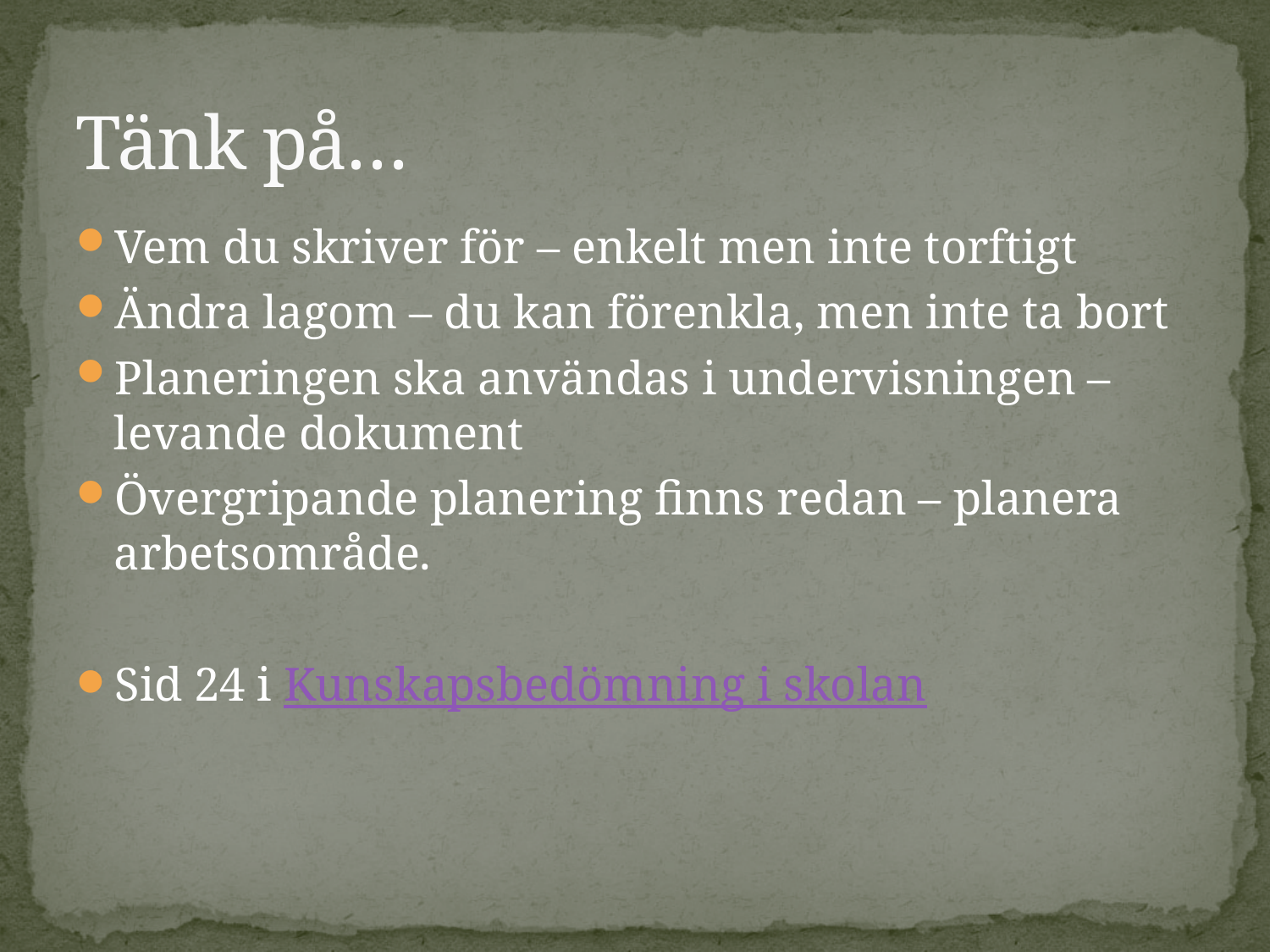

# Tänk på…
Vem du skriver för – enkelt men inte torftigt
Ändra lagom – du kan förenkla, men inte ta bort
Planeringen ska användas i undervisningen – levande dokument
Övergripande planering finns redan – planera arbetsområde.

Sid 24 i Kunskapsbedömning i skolan